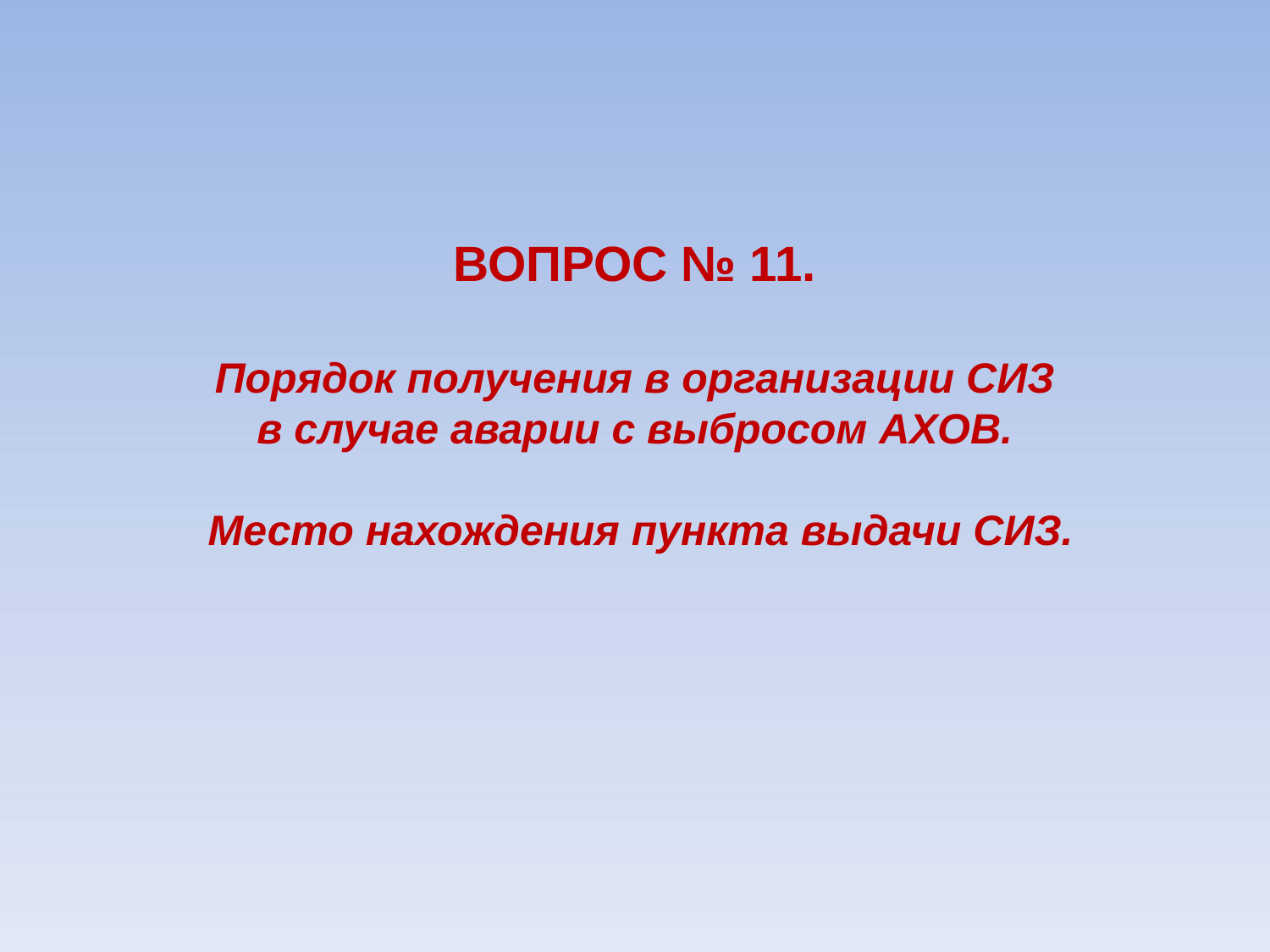

ВОПРОС № 11.

Порядок получения в организации СИЗ
 в случае аварии с выбросом АХОВ.

 Место нахождения пункта выдачи СИЗ.